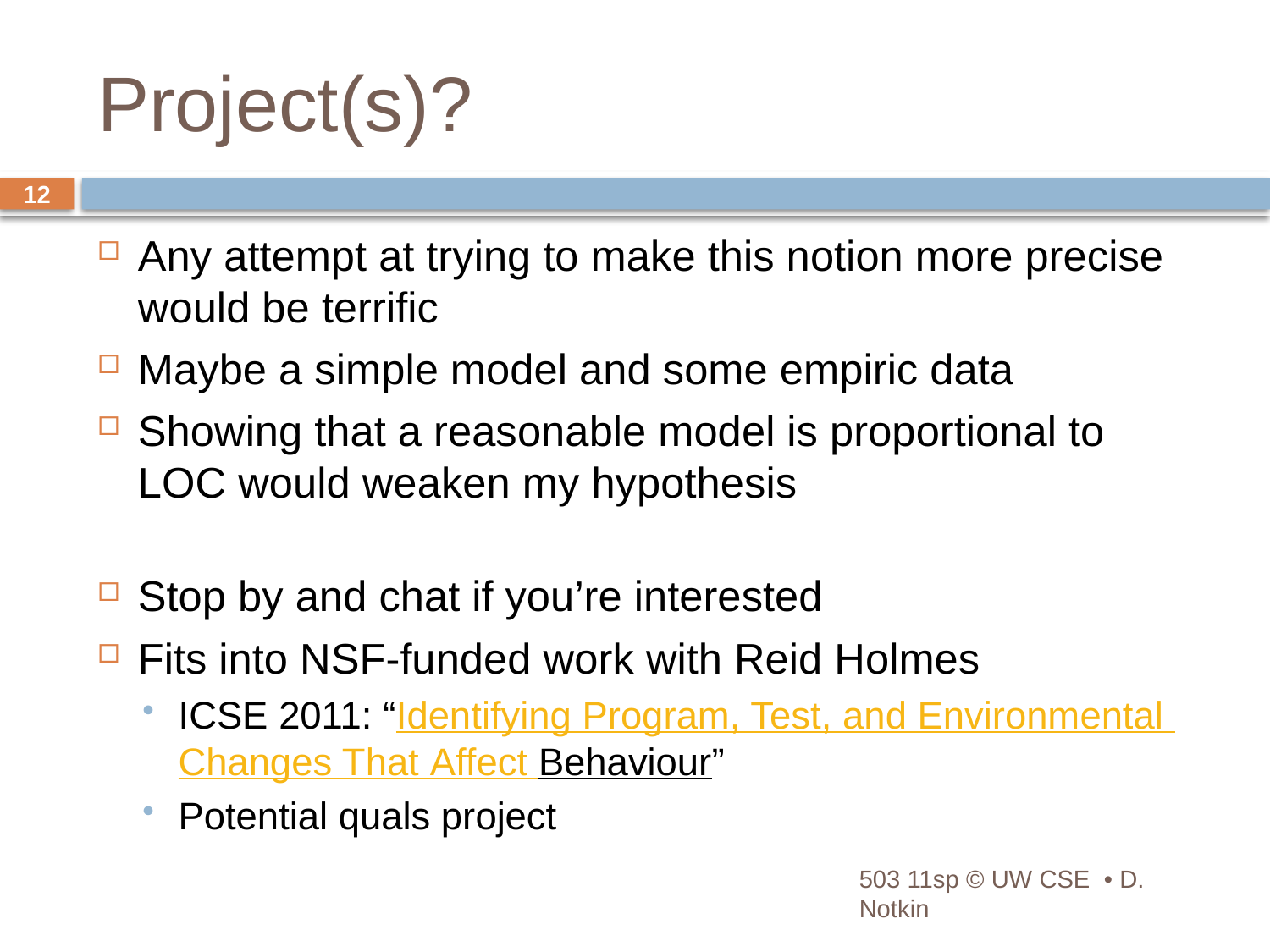

# Project(s)?
12
Any attempt at trying to make this notion more precise would be terrific
Maybe a simple model and some empiric data
Showing that a reasonable model is proportional to LOC would weaken my hypothesis
Stop by and chat if you’re interested
Fits into NSF-funded work with Reid Holmes
ICSE 2011: “Identifying Program, Test, and Environmental Changes That Affect Behaviour”
Potential quals project
503 11sp © UW CSE  • D. Notkin